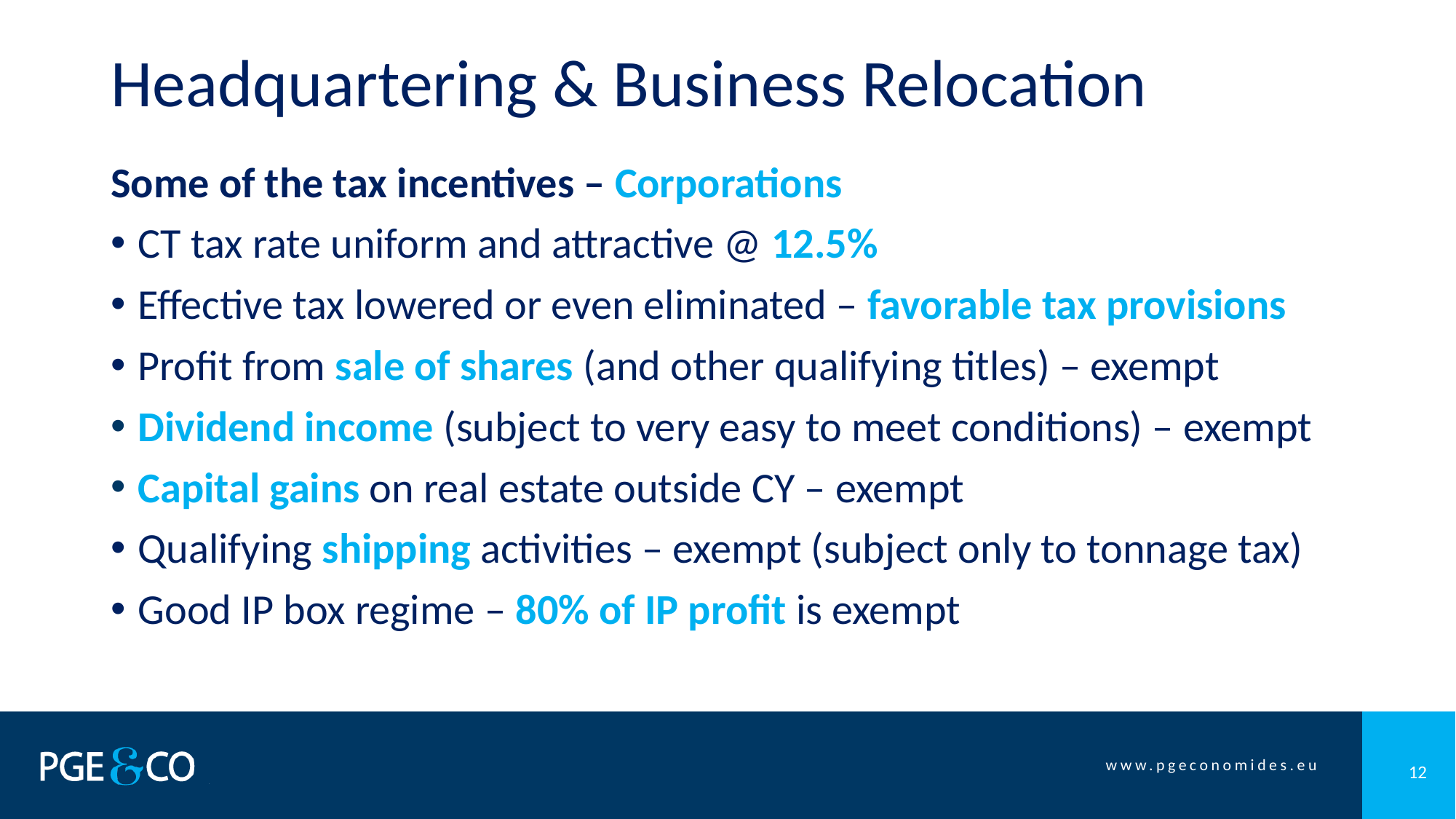

# Headquartering & Business Relocation
Some of the tax incentives – Corporations
CT tax rate uniform and attractive @ 12.5%
Effective tax lowered or even eliminated – favorable tax provisions
Profit from sale of shares (and other qualifying titles) – exempt
Dividend income (subject to very easy to meet conditions) – exempt
Capital gains on real estate outside CY – exempt
Qualifying shipping activities – exempt (subject only to tonnage tax)
Good IP box regime – 80% of IP profit is exempt

12